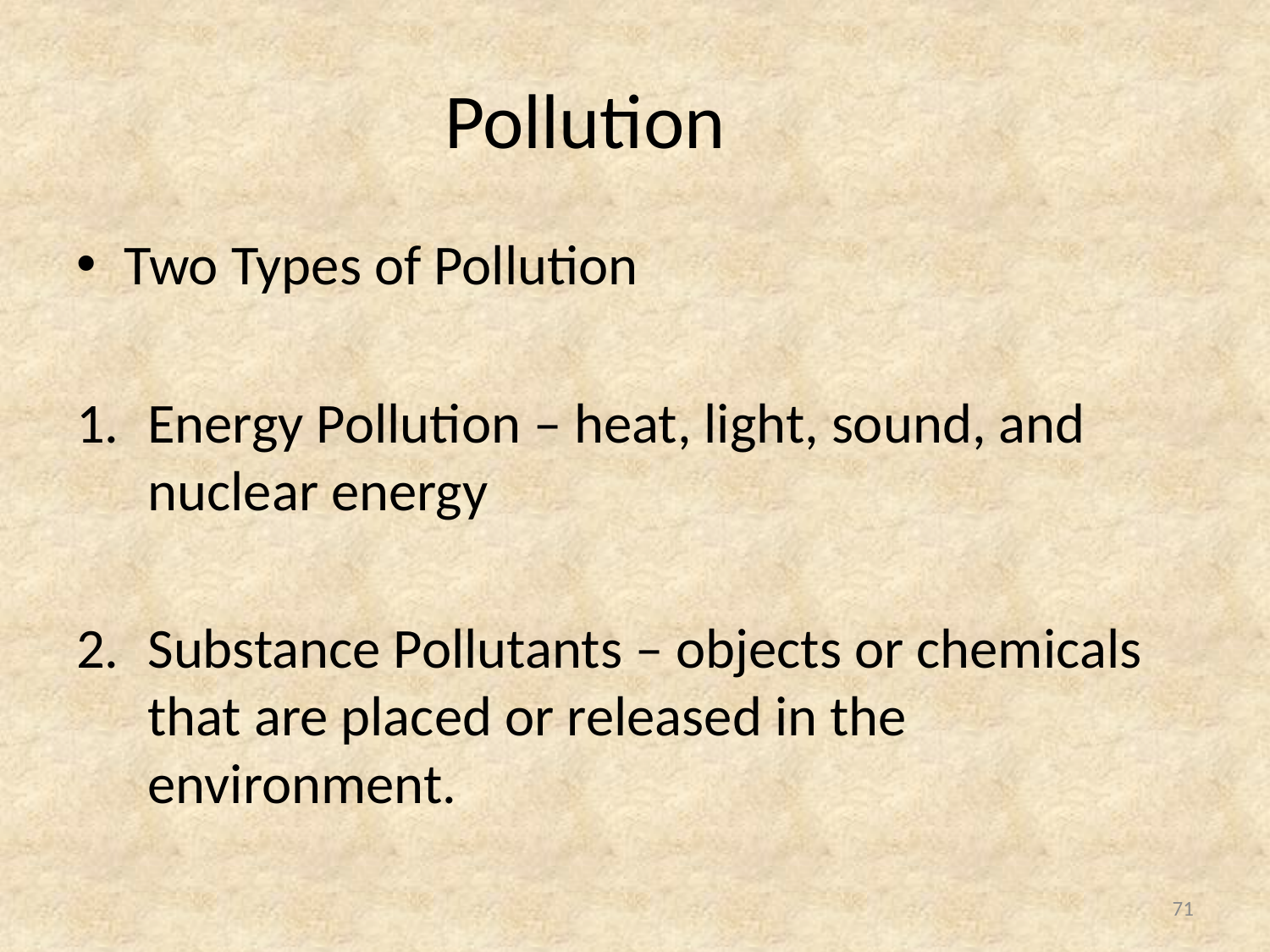

# Pollution
Two Types of Pollution

Energy Pollution – heat, light, sound, and nuclear energy

Substance Pollutants – objects or chemicals that are placed or released in the environment.
71